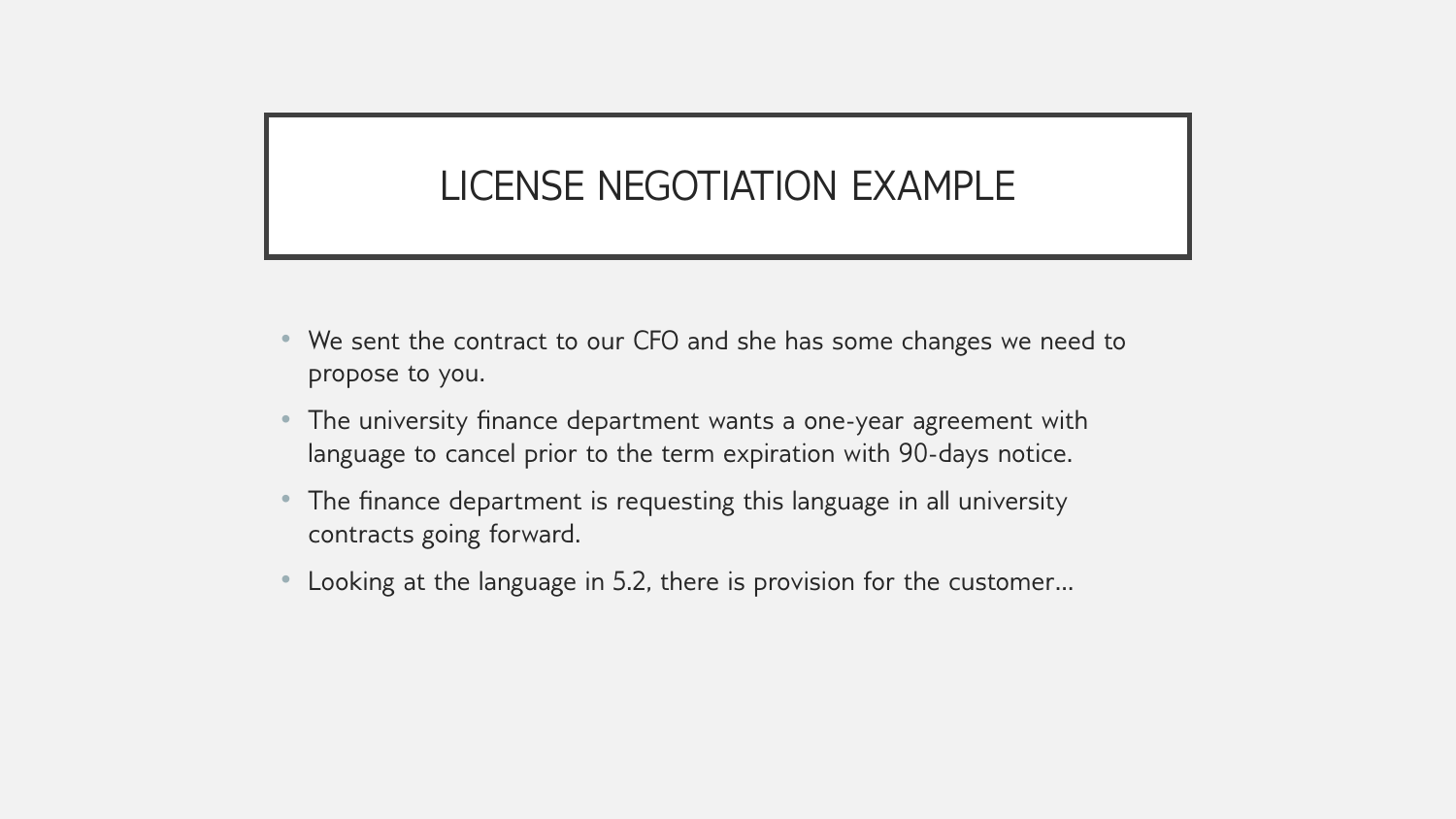

# LICENSE NEGOTIATION EXAMPLE
We sent the contract to our CFO and she has some changes we need to propose to you.
The university finance department wants a one-year agreement with language to cancel prior to the term expiration with 90-days notice.
The finance department is requesting this language in all university contracts going forward.
Looking at the language in 5.2, there is provision for the customer…